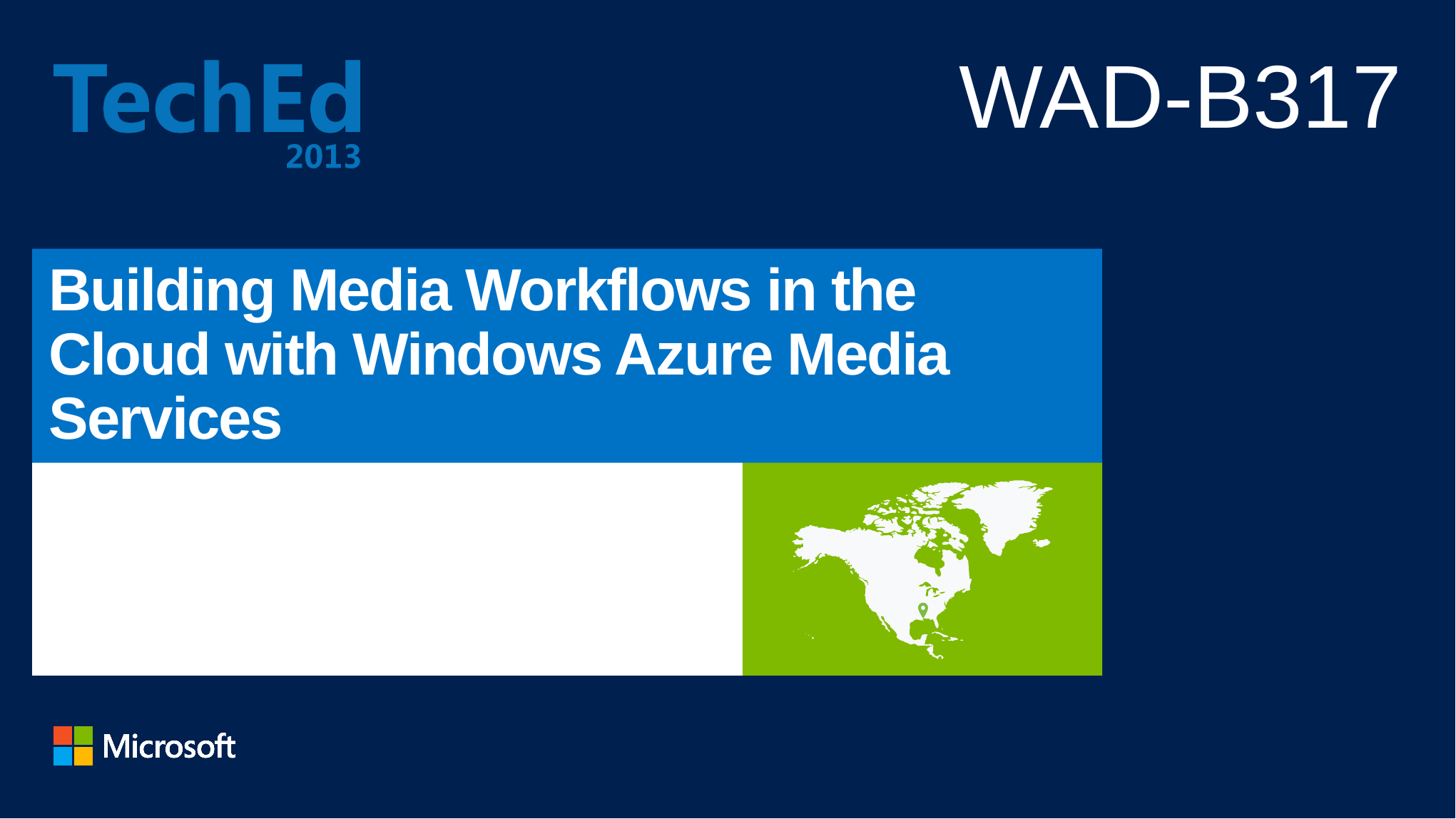

WAD-B317
# Building Media Workflows in the Cloud with Windows Azure Media Services
Mingfei Yan (@mingfeiy)
yanmf@Microsoft.com
Program manager
Microsoft